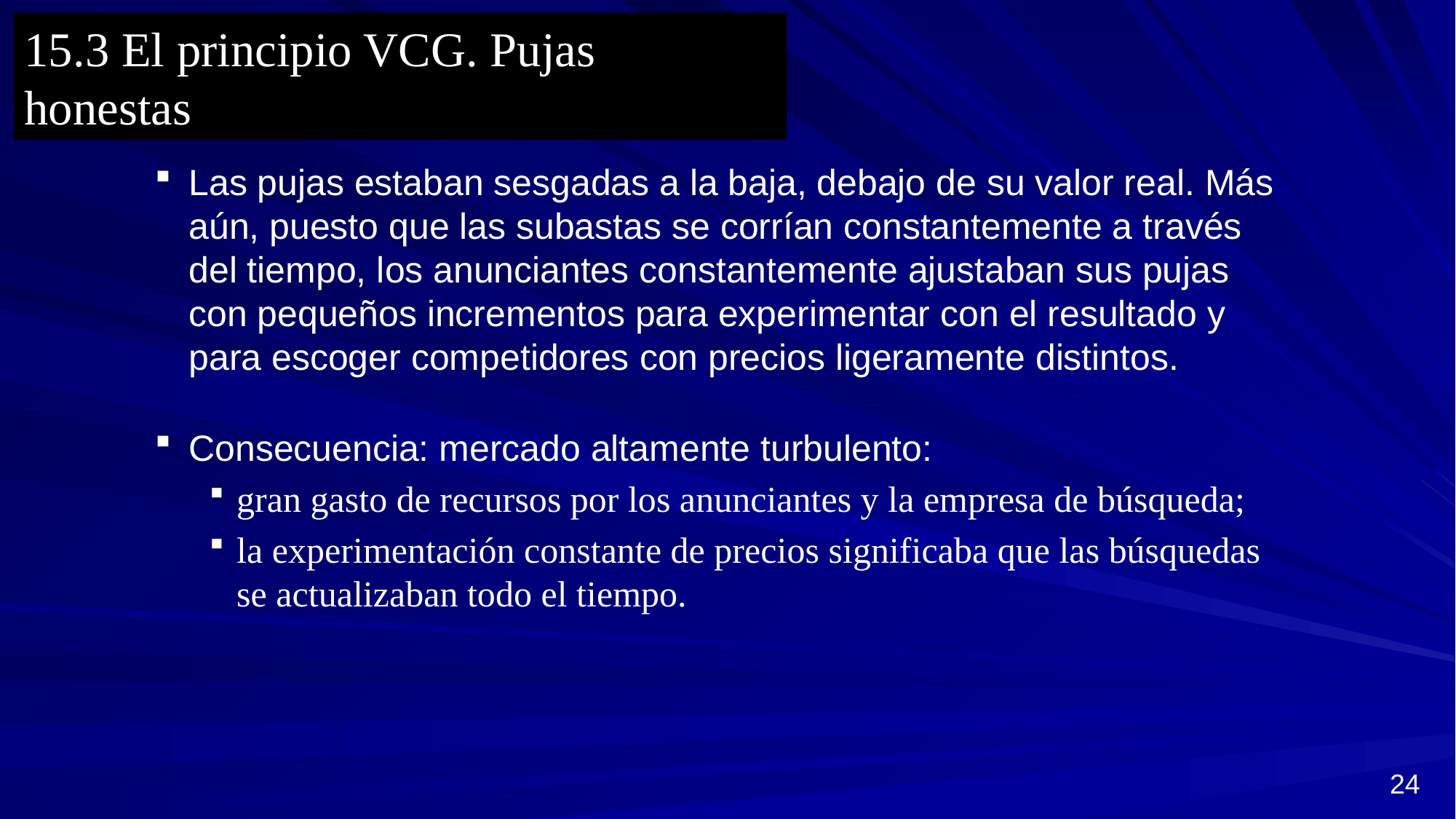

15.3 El principio VCG. Pujas honestas
Las pujas estaban sesgadas a la baja, debajo de su valor real. Más aún, puesto que las subastas se corrían constantemente a través del tiempo, los anunciantes constantemente ajustaban sus pujas con pequeños incrementos para experimentar con el resultado y para escoger competidores con precios ligeramente distintos.

Consecuencia: mercado altamente turbulento:
gran gasto de recursos por los anunciantes y la empresa de búsqueda;
la experimentación constante de precios significaba que las búsquedas se actualizaban todo el tiempo.
24